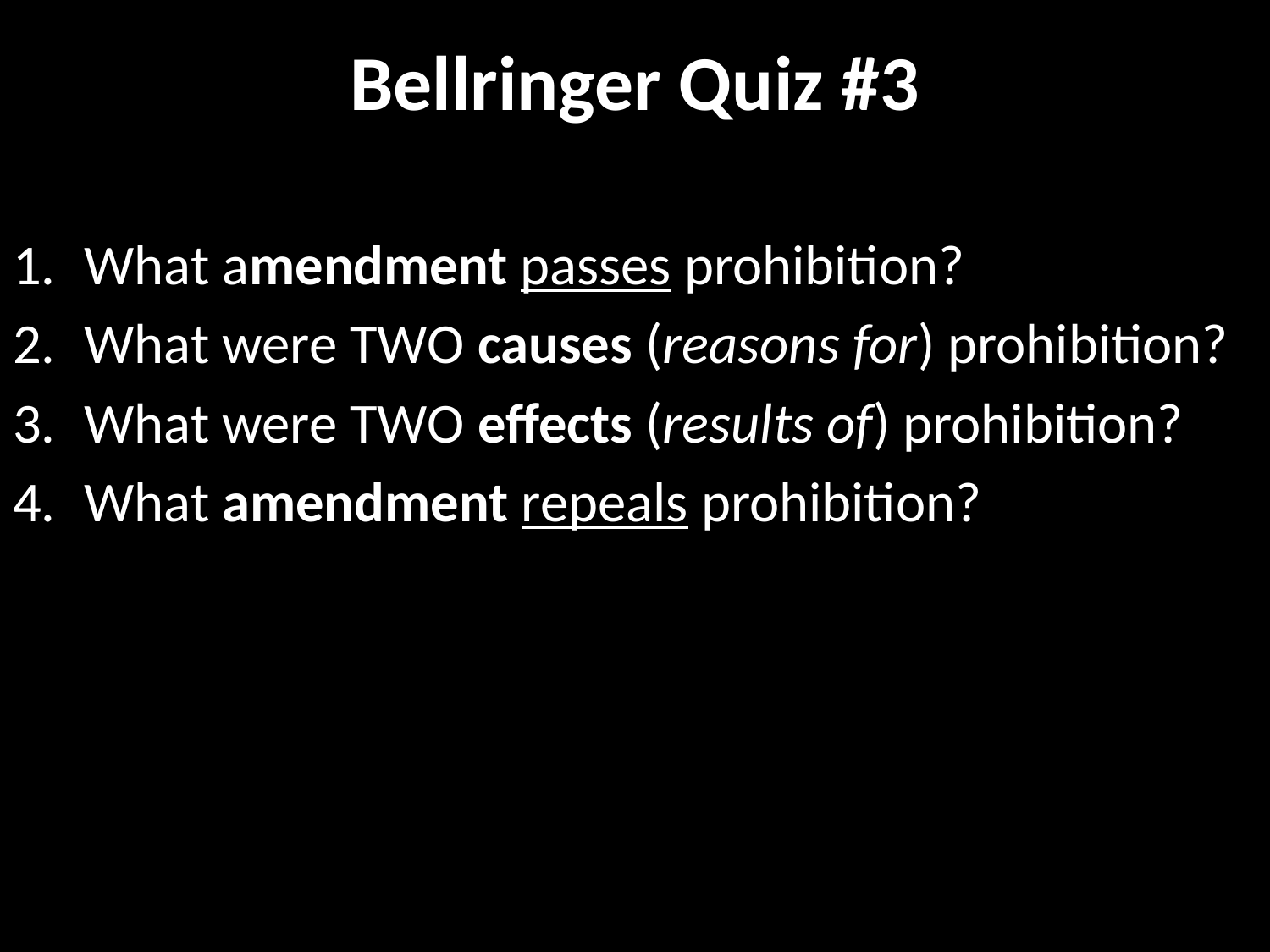

# Bellringer Quiz #3
What amendment passes prohibition?
What were TWO causes (reasons for) prohibition?
What were TWO effects (results of) prohibition?
What amendment repeals prohibition?